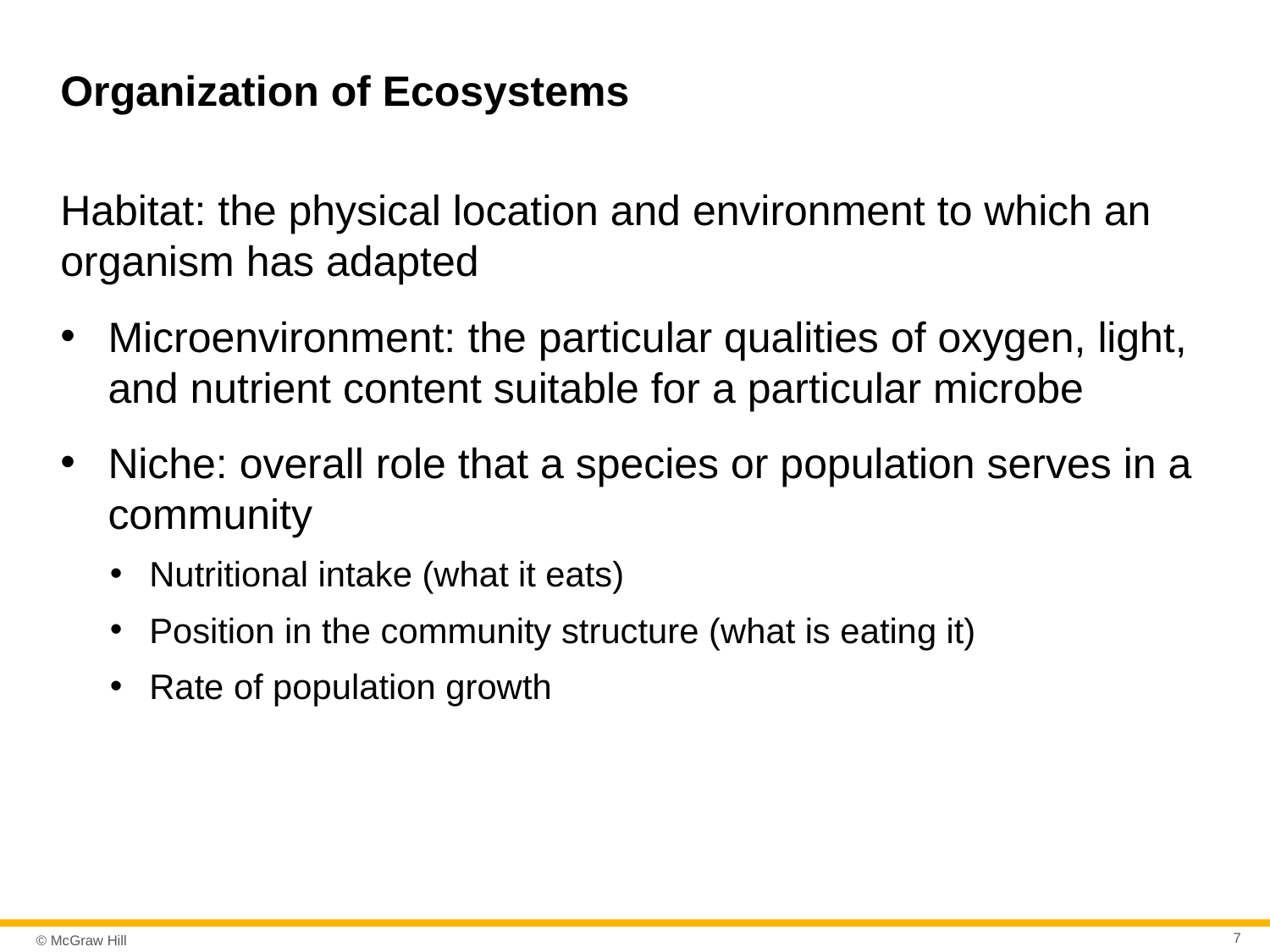

# Organization of Ecosystems
Habitat: the physical location and environment to which an organism has adapted
Microenvironment: the particular qualities of oxygen, light, and nutrient content suitable for a particular microbe
Niche: overall role that a species or population serves in a community
Nutritional intake (what it eats)
Position in the community structure (what is eating it)
Rate of population growth